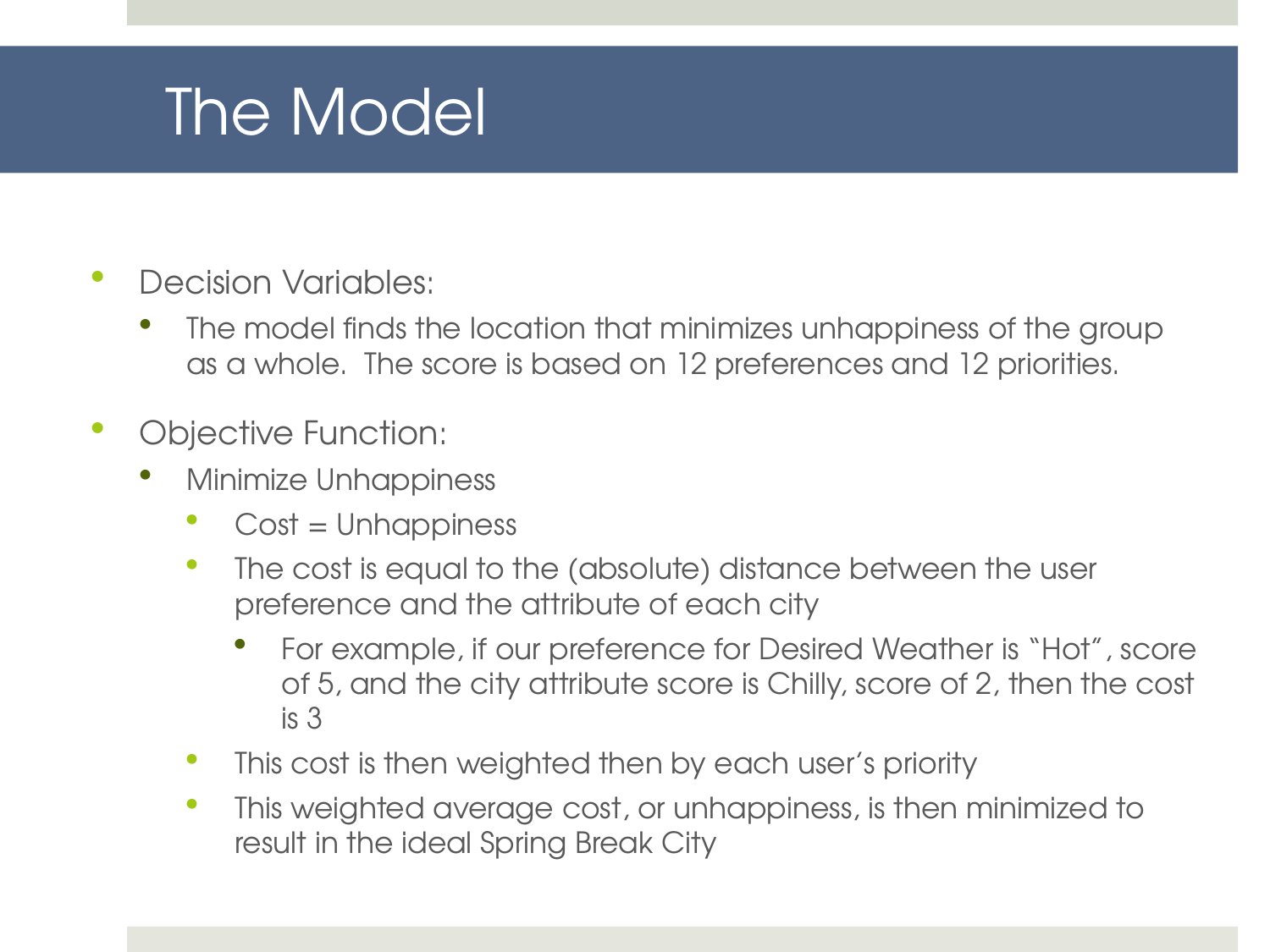

# The Model
Decision Variables:
The model finds the location that minimizes unhappiness of the group as a whole.  The score is based on 12 preferences and 12 priorities.
Objective Function:
Minimize Unhappiness
Cost = Unhappiness
The cost is equal to the (absolute) distance between the user preference and the attribute of each city
For example, if our preference for Desired Weather is “Hot”, score of 5, and the city attribute score is Chilly, score of 2, then the cost is 3
This cost is then weighted then by each user’s priority
This weighted average cost, or unhappiness, is then minimized to result in the ideal Spring Break City